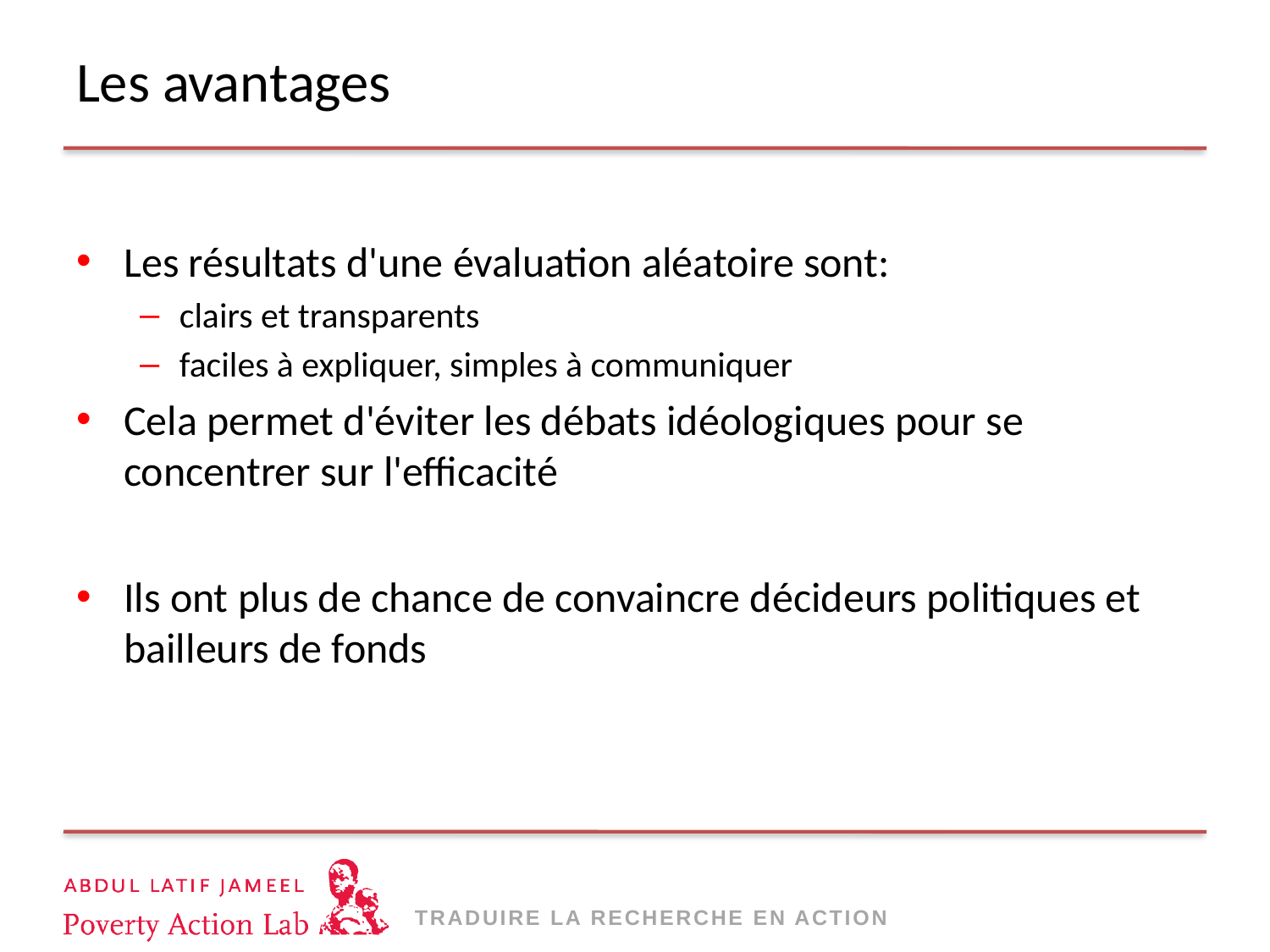

# Les avantages
Les résultats d'une évaluation aléatoire sont:
clairs et transparents
faciles à expliquer, simples à communiquer
Cela permet d'éviter les débats idéologiques pour se concentrer sur l'efficacité

Ils ont plus de chance de convaincre décideurs politiques et bailleurs de fonds